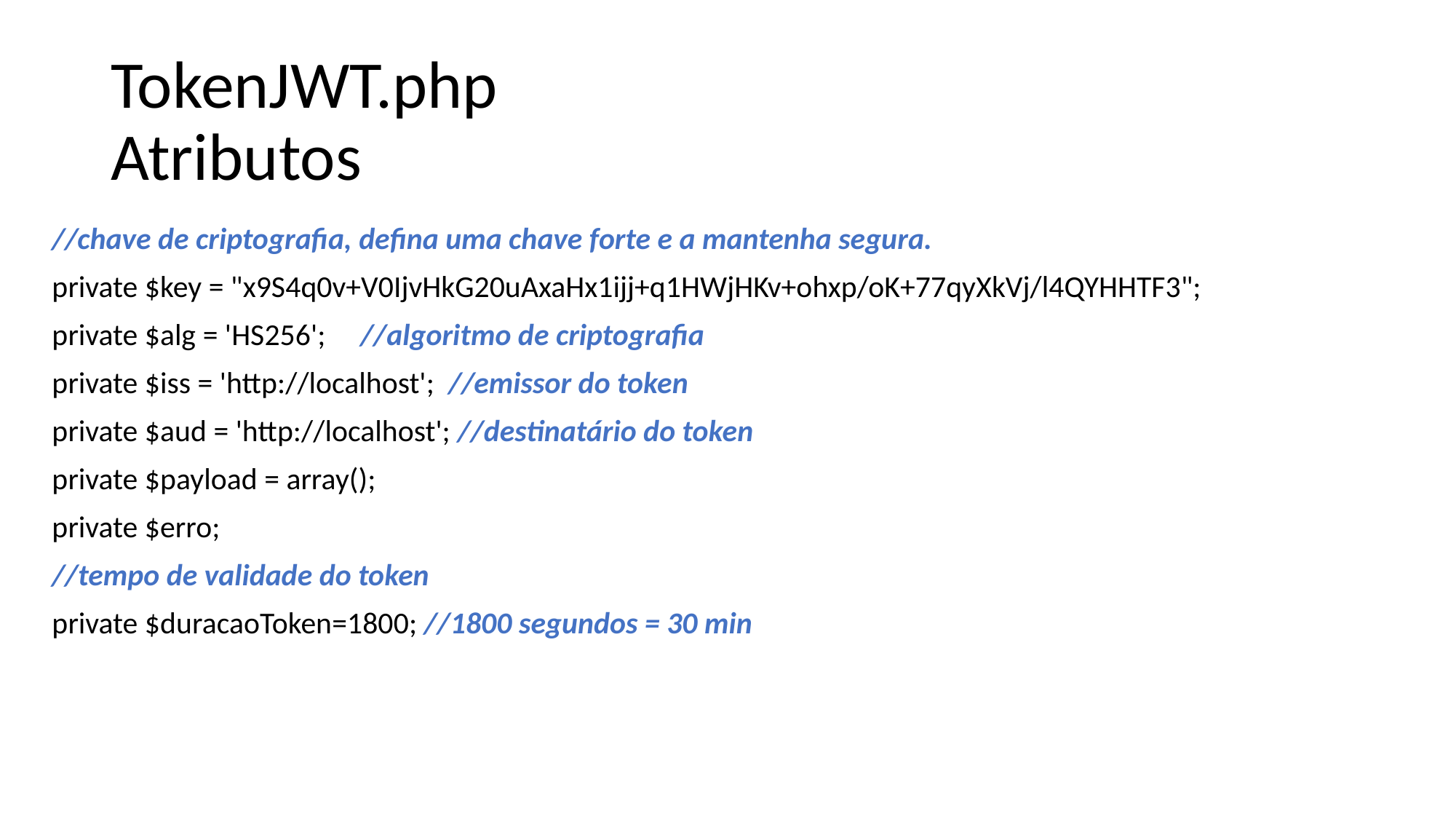

# TokenJWT.php Atributos
    //chave de criptografia, defina uma chave forte e a mantenha segura.
    private $key = "x9S4q0v+V0IjvHkG20uAxaHx1ijj+q1HWjHKv+ohxp/oK+77qyXkVj/l4QYHHTF3";
    private $alg = 'HS256';     //algoritmo de criptografia
    private $iss = 'http://localhost';  //emissor do token
    private $aud = 'http://localhost'; //destinatário do token
    private $payload = array();
    private $erro;
    //tempo de validade do token
    private $duracaoToken=1800; //1800 segundos = 30 min